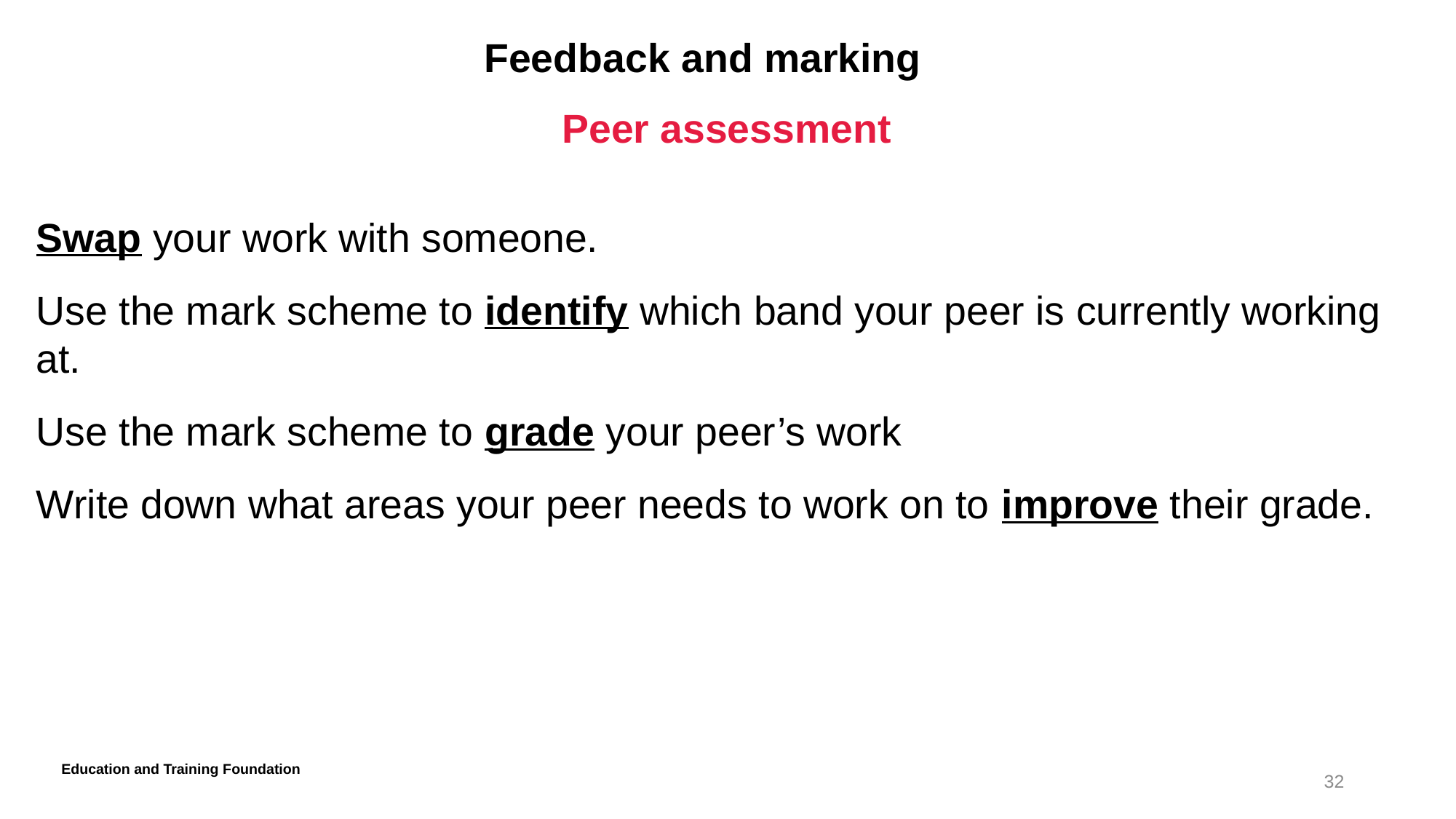

# Feedback and marking
Peer assessment

Swap your work with someone.
Use the mark scheme to identify which band your peer is currently working at.
Use the mark scheme to grade your peer’s work
Write down what areas your peer needs to work on to improve their grade.

32
Education and Training Foundation